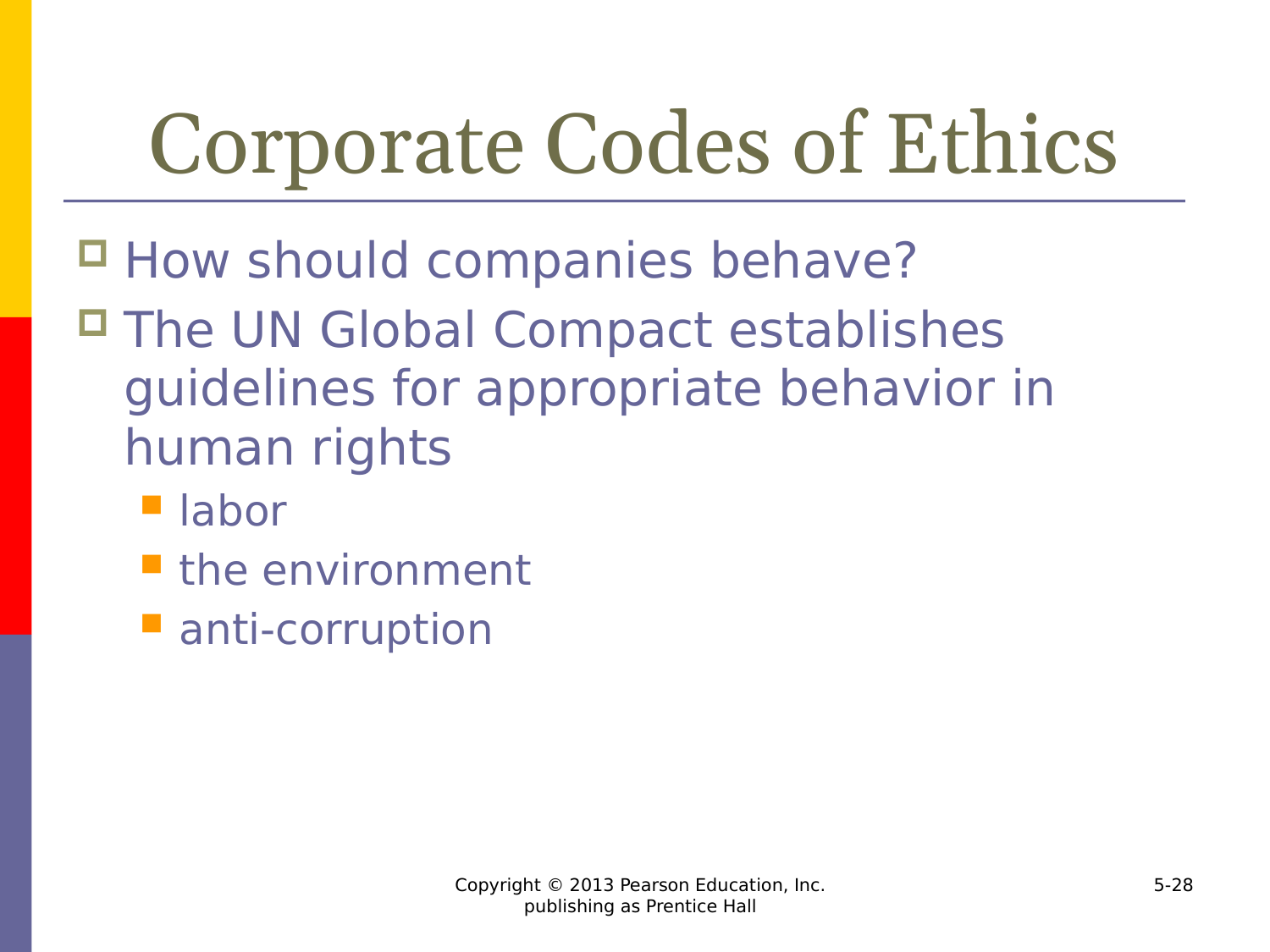

# Corporate Codes of Ethics
How should companies behave?
The UN Global Compact establishes guidelines for appropriate behavior in human rights
labor
the environment
anti-corruption

Copyright © 2013 Pearson Education, Inc. publishing as Prentice Hall
5-28